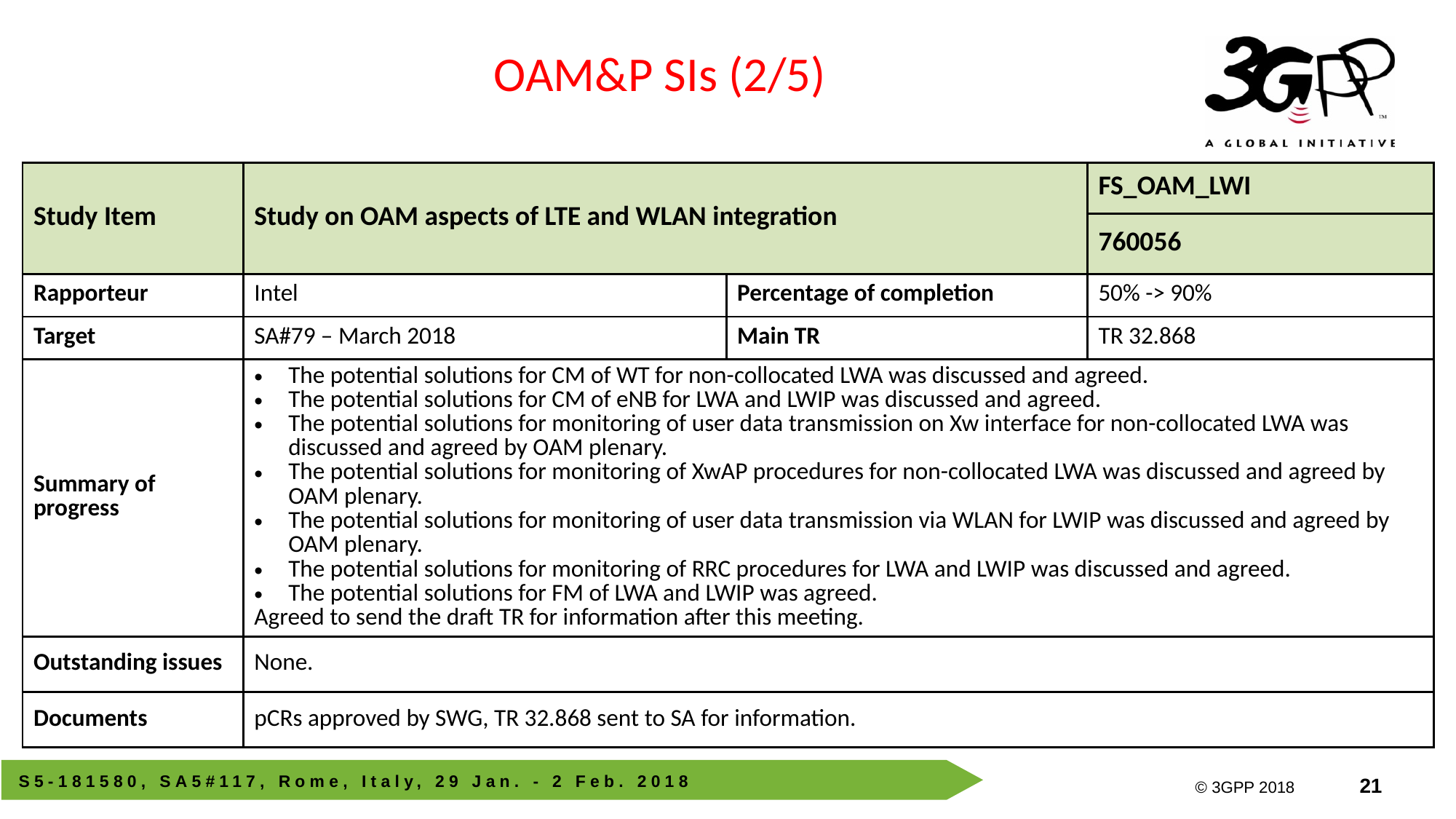

OAM&P SIs (2/5)
| Study Item | Study on OAM aspects of LTE and WLAN integration |  | FS\_OAM\_LWI |
| --- | --- | --- | --- |
|  |  |  | 760056 |
| Rapporteur | Intel | Percentage of completion | 50% -> 90% |
| Target | SA#79 – March 2018 | Main TR | TR 32.868 |
| Summary of progress | The potential solutions for CM of WT for non-collocated LWA was discussed and agreed. The potential solutions for CM of eNB for LWA and LWIP was discussed and agreed. The potential solutions for monitoring of user data transmission on Xw interface for non-collocated LWA was discussed and agreed by OAM plenary. The potential solutions for monitoring of XwAP procedures for non-collocated LWA was discussed and agreed by OAM plenary. The potential solutions for monitoring of user data transmission via WLAN for LWIP was discussed and agreed by OAM plenary. The potential solutions for monitoring of RRC procedures for LWA and LWIP was discussed and agreed. The potential solutions for FM of LWA and LWIP was agreed. Agreed to send the draft TR for information after this meeting. |  |  |
| Outstanding issues | None. |  |  |
| Documents | pCRs approved by SWG, TR 32.868 sent to SA for information. |  |  |